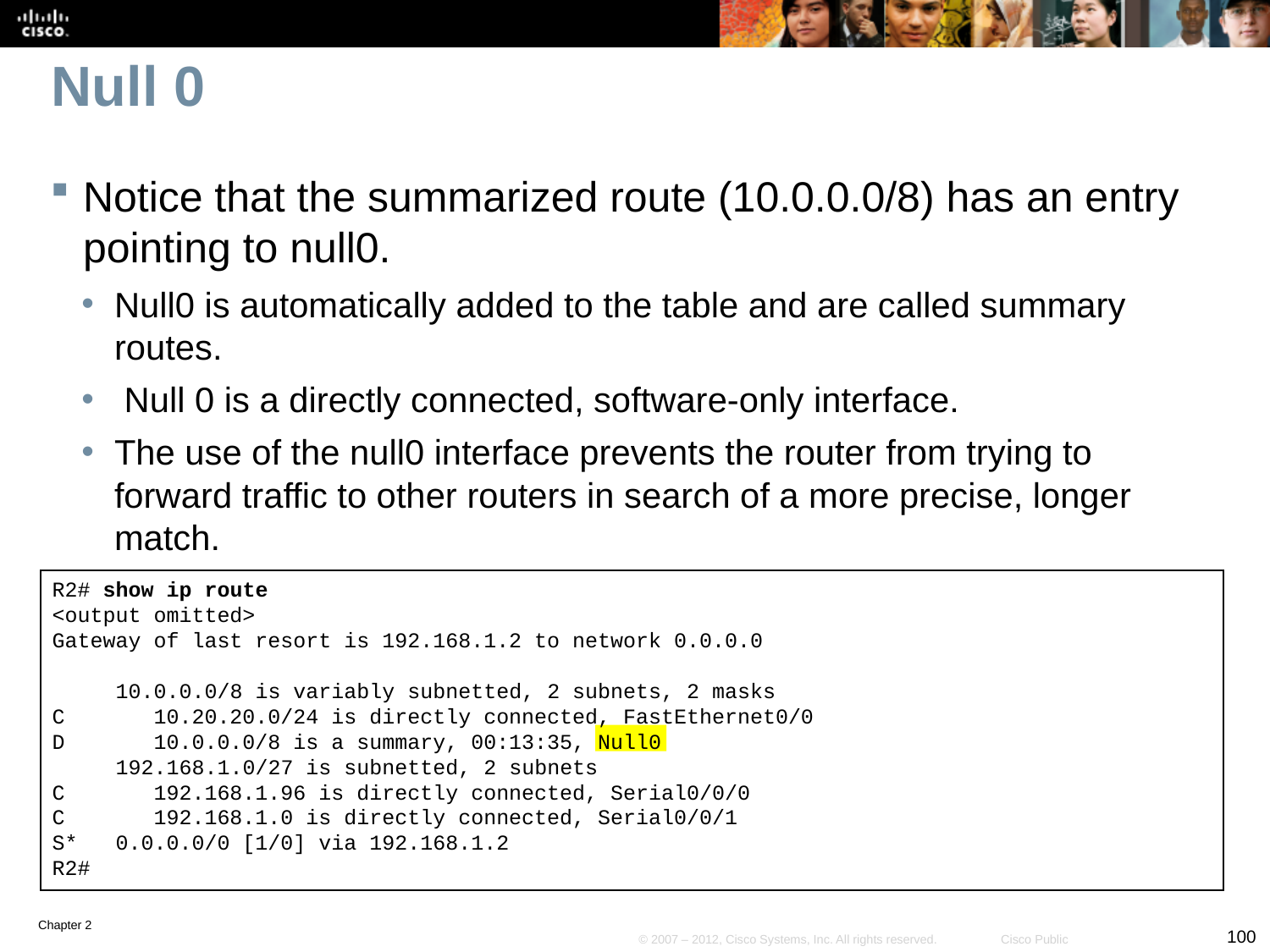

# Null 0
Notice that the summarized route (10.0.0.0/8) has an entry pointing to null0.
Null0 is automatically added to the table and are called summary routes.
 Null 0 is a directly connected, software-only interface.
The use of the null0 interface prevents the router from trying to forward traffic to other routers in search of a more precise, longer match.
R2# show ip route
<output omitted>
Gateway of last resort is 192.168.1.2 to network 0.0.0.0

     10.0.0.0/8 is variably subnetted, 2 subnets, 2 masks
C       10.20.20.0/24 is directly connected, FastEthernet0/0
D       10.0.0.0/8 is a summary, 00:13:35, Null0
     192.168.1.0/27 is subnetted, 2 subnets
C       192.168.1.96 is directly connected, Serial0/0/0
C       192.168.1.0 is directly connected, Serial0/0/1
S*   0.0.0.0/0 [1/0] via 192.168.1.2
R2#